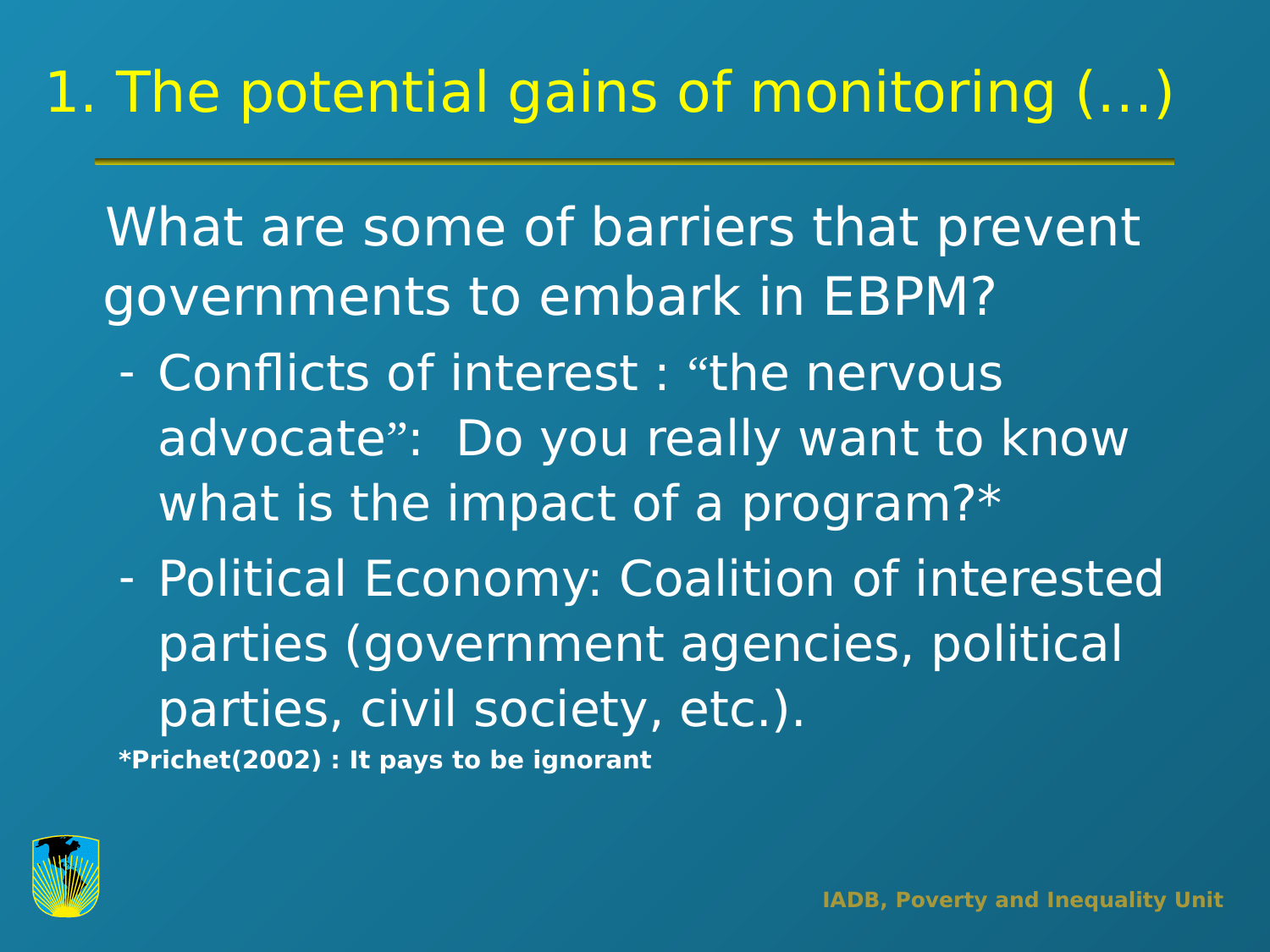

# 1. The potential gains of monitoring (…)
   What are some of barriers that prevent governments to embark in EBPM?
Conflicts of interest : “the nervous advocate”:  Do you really want to know what is the impact of a program?*
Political Economy: Coalition of interested parties (government agencies, political parties, civil society, etc.).
*Prichet(2002) : It pays to be ignorant